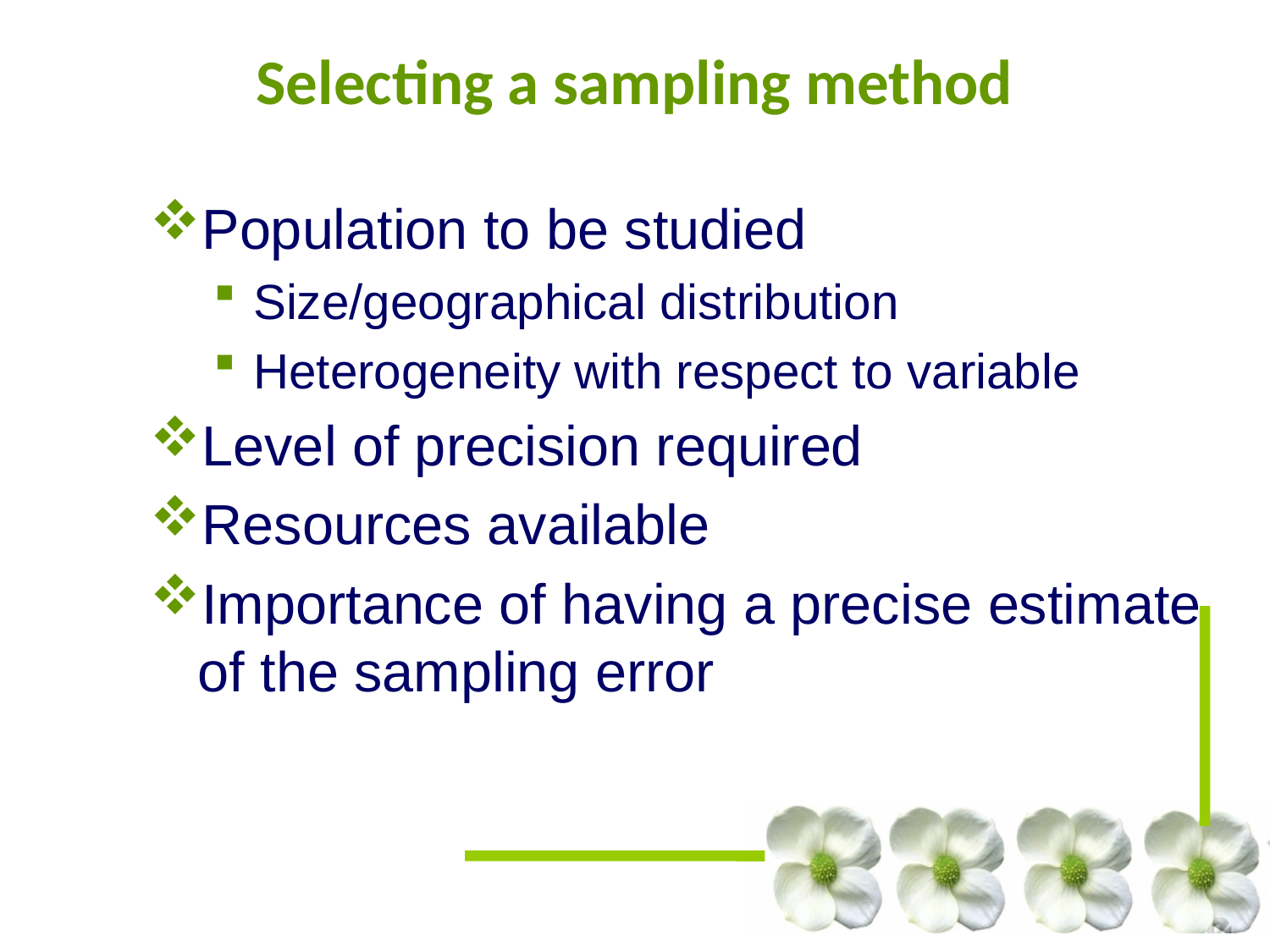

# Selecting a sampling method
Population to be studied
Size/geographical distribution
Heterogeneity with respect to variable
Level of precision required
Resources available
Importance of having a precise estimate of the sampling error